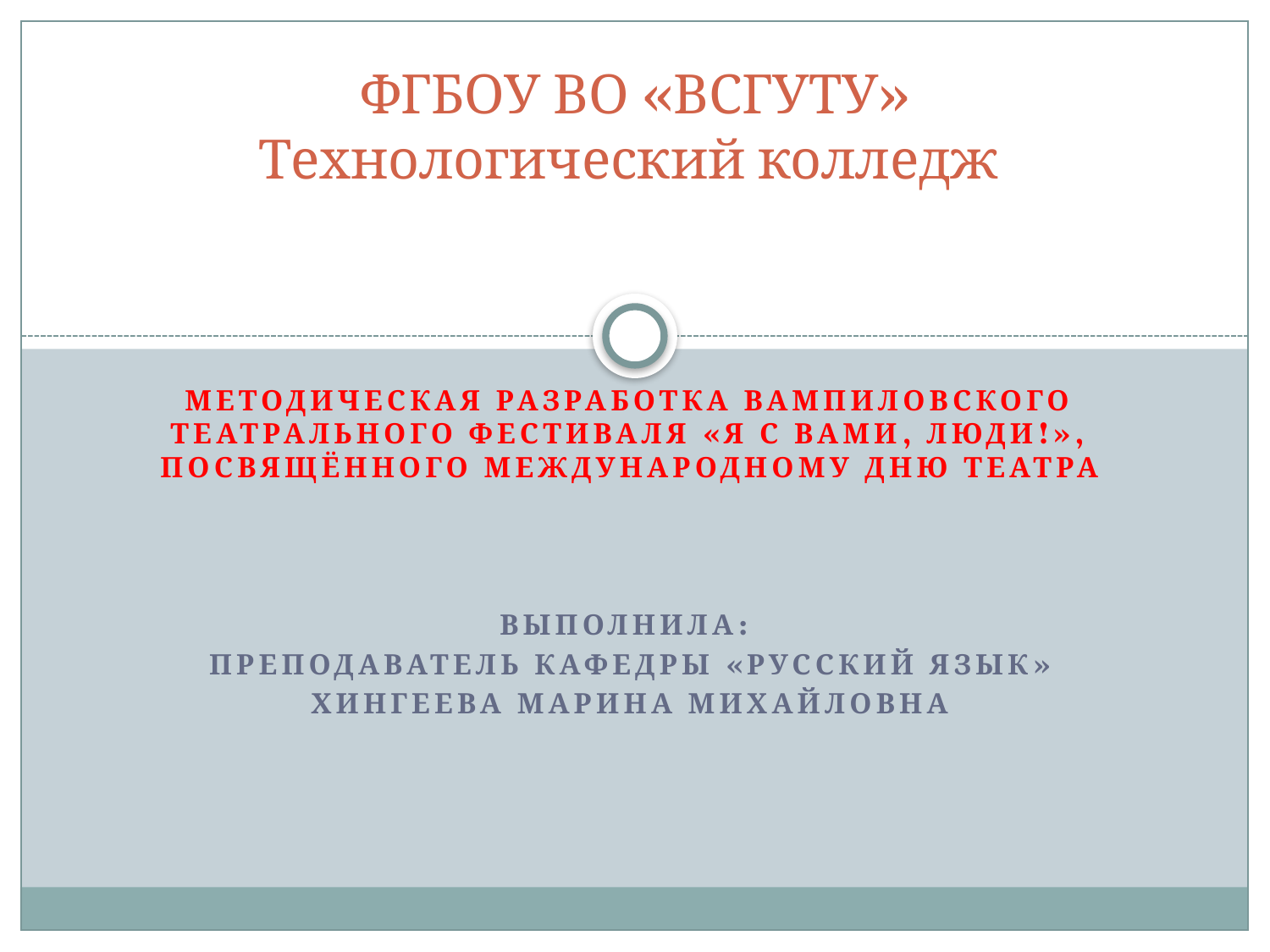

# ФГБОУ ВО «ВСГУТУ» Технологический колледж
Методическая разработка вампиловского театрального фестиваля «Я с вами, люди!», посвящённого Международному дню театра

Выполнила:
Преподаватель кафедры «Русский язык»
Хингеева Марина Михайловна